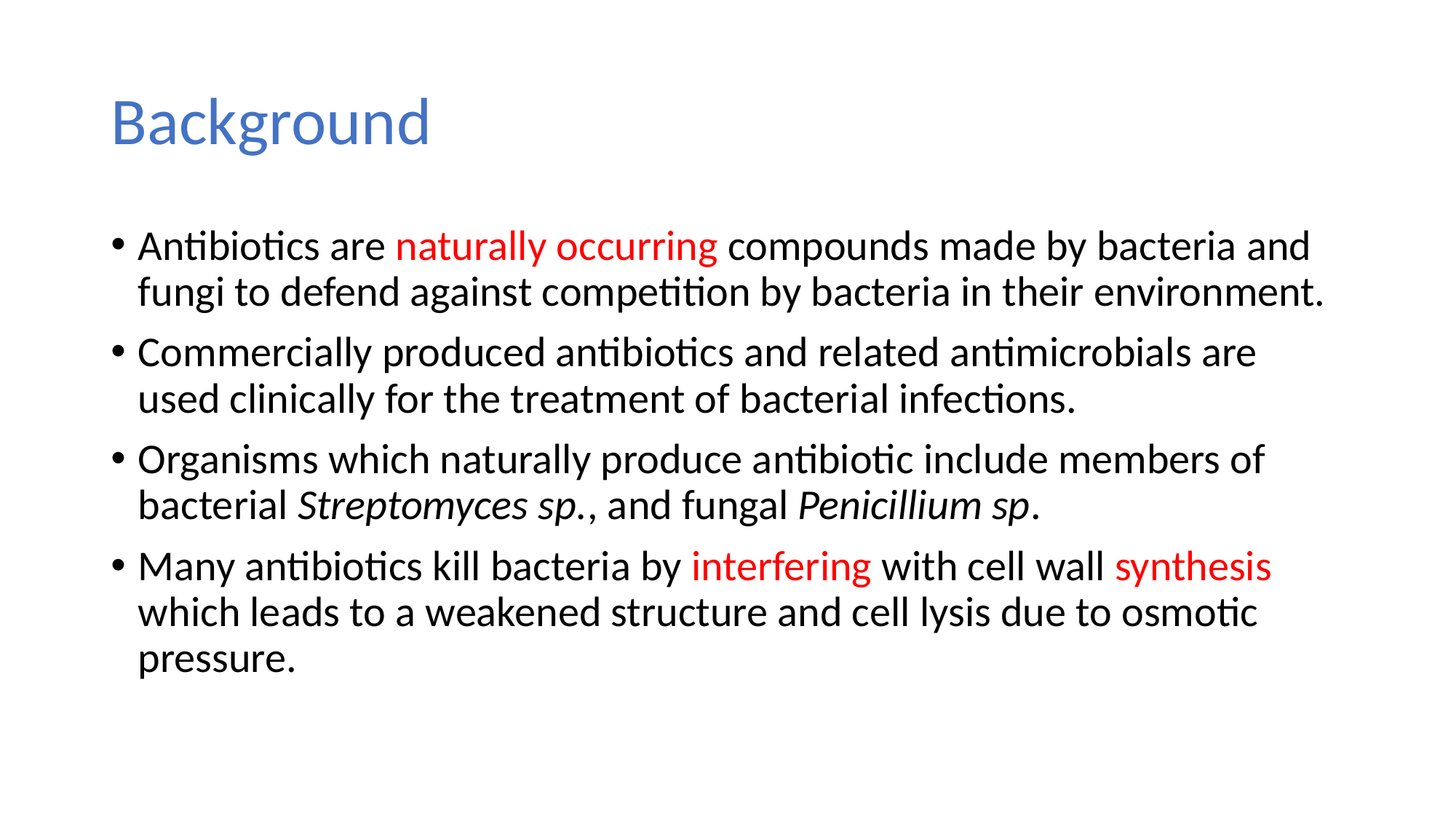

# Background
Antibiotics are naturally occurring compounds made by bacteria and fungi to defend against competition by bacteria in their environment.
Commercially produced antibiotics and related antimicrobials are used clinically for the treatment of bacterial infections.
Organisms which naturally produce antibiotic include members of bacterial Streptomyces sp., and fungal Penicillium sp.
Many antibiotics kill bacteria by interfering with cell wall synthesis which leads to a weakened structure and cell lysis due to osmotic pressure.